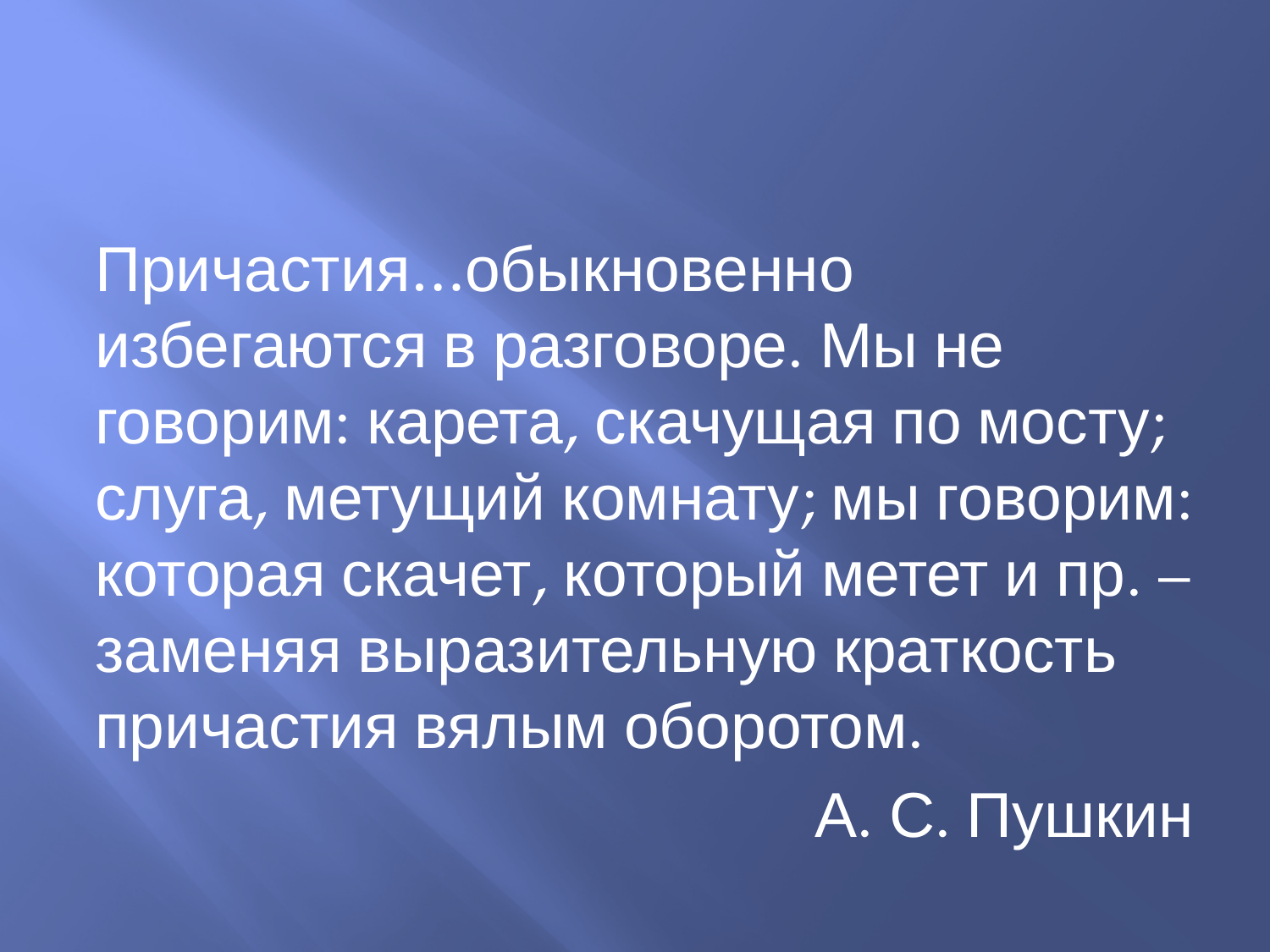

#
Причастия…обыкновенно избегаются в разговоре. Мы не говорим: карета, скачущая по мосту; слуга, метущий комнату; мы говорим: которая скачет, который метет и пр. – заменяя выразительную краткость причастия вялым оборотом.
А. С. Пушкин